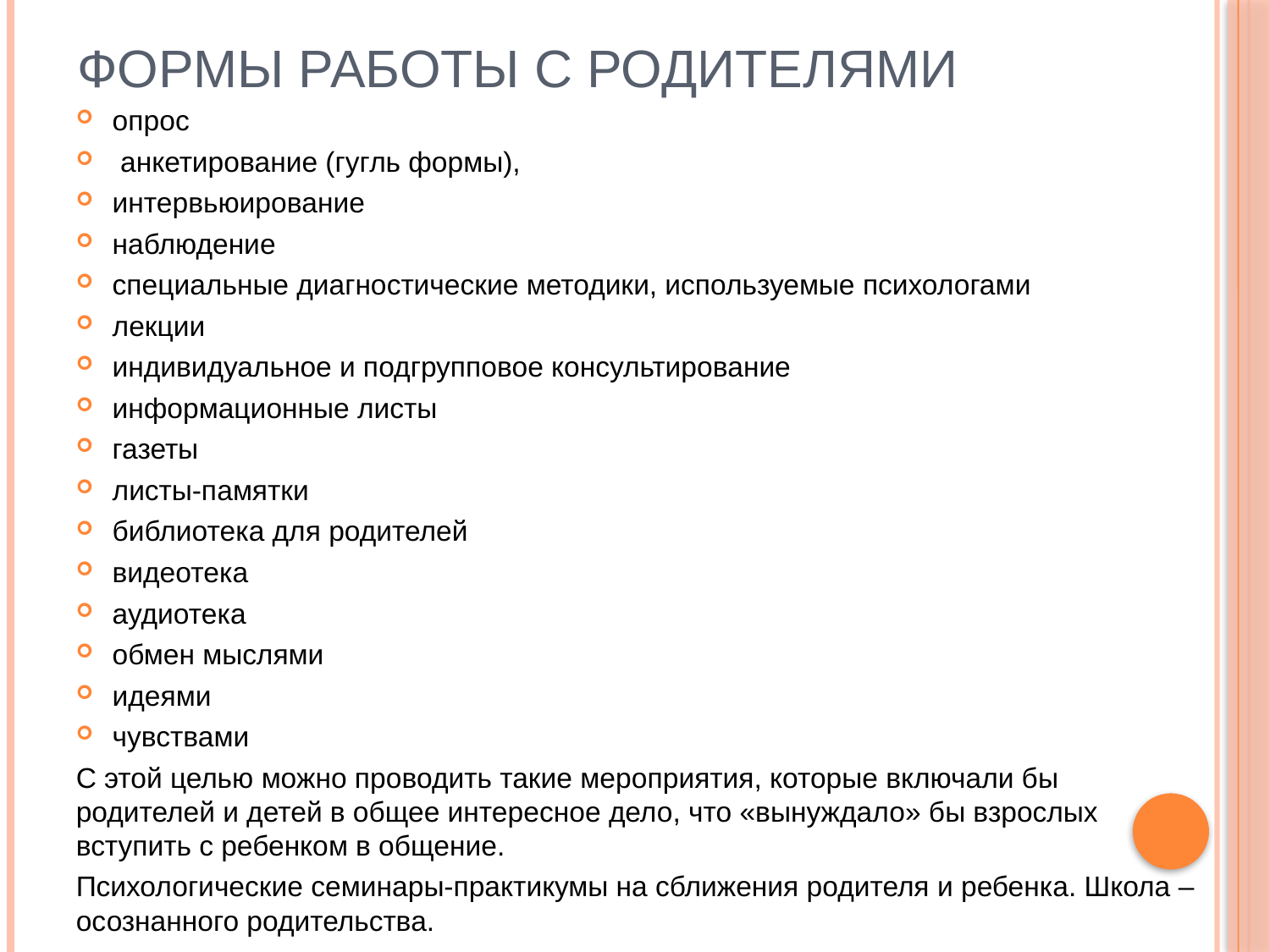

# Формы работы с родителями
опрос
 анкетирование (гугль формы),
интервьюирование
наблюдение
специальные диагностические методики, используемые психологами
лекции
индивидуальное и подгрупповое консультирование
информационные листы
газеты
листы-памятки
библиотека для родителей
видеотека
аудиотека
обмен мыслями
идеями
чувствами
С этой целью можно проводить такие мероприятия, которые включали бы родителей и детей в общее интересное дело, что «вынуждало» бы взрослых вступить с ребенком в общение.
Психологические семинары-практикумы на сближения родителя и ребенка. Школа – осознанного родительства.